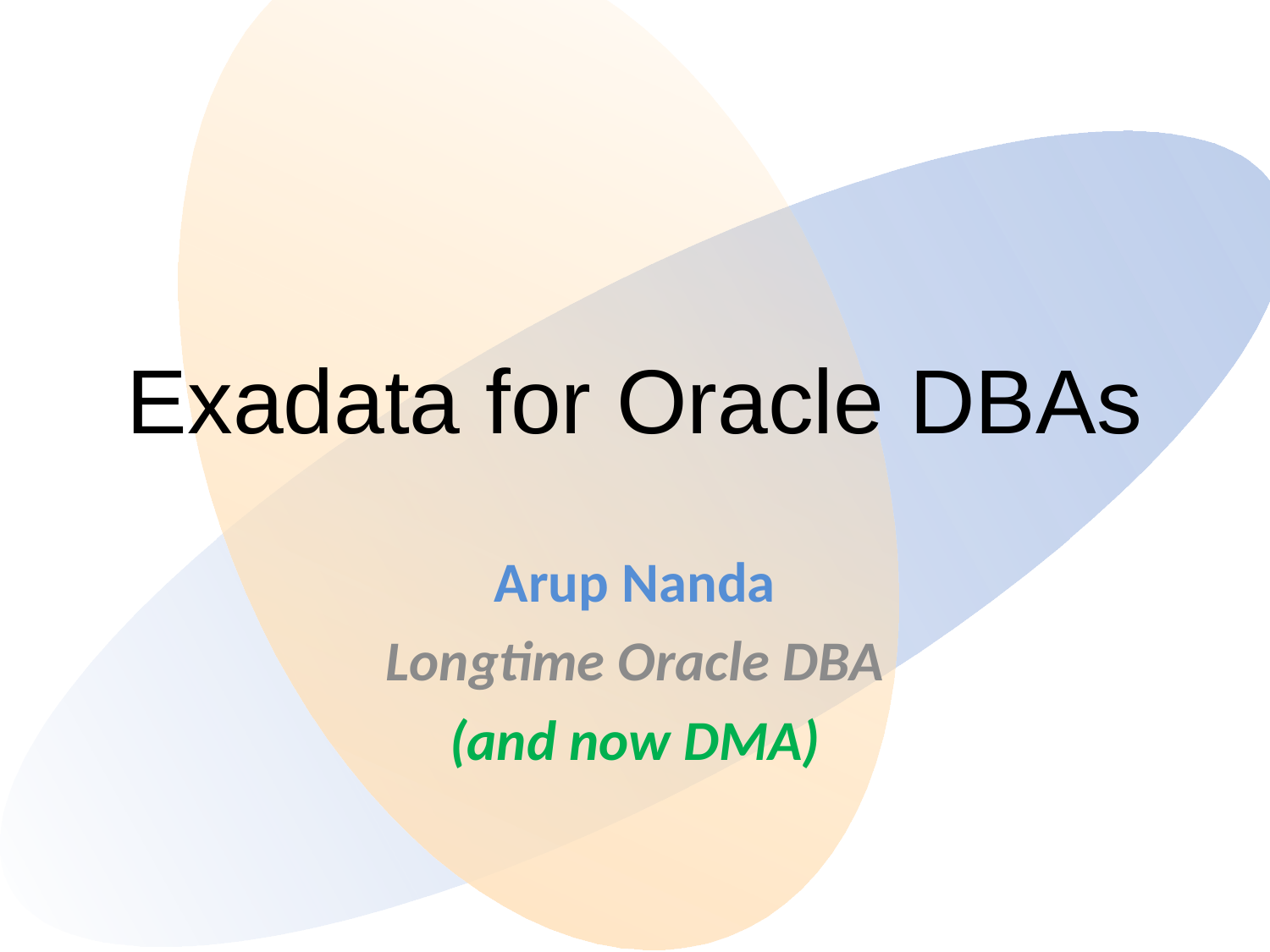

# Exadata for Oracle DBAs

Arup Nanda
Longtime Oracle DBA
(and now DMA)